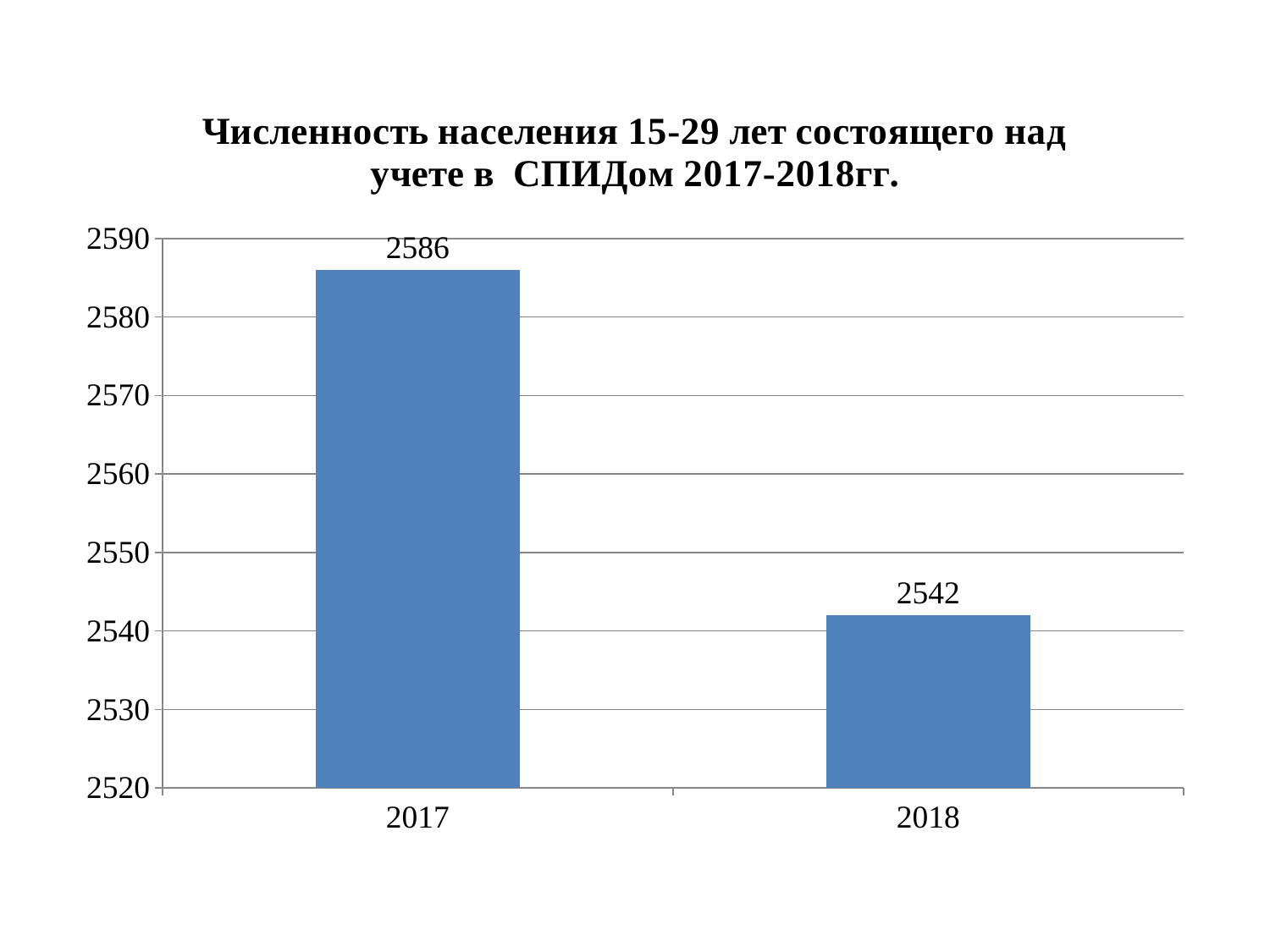

### Chart: Численность населения 15-29 лет состоящего над учете в  СПИДом 2017-2018гг.

| Category | Численность населения 15-29 лет состоящего над учете в  СПИДом 2016-2017гг. |
|---|---|
| 2017 | 2586.0 |
| 2018 | 2542.0 |